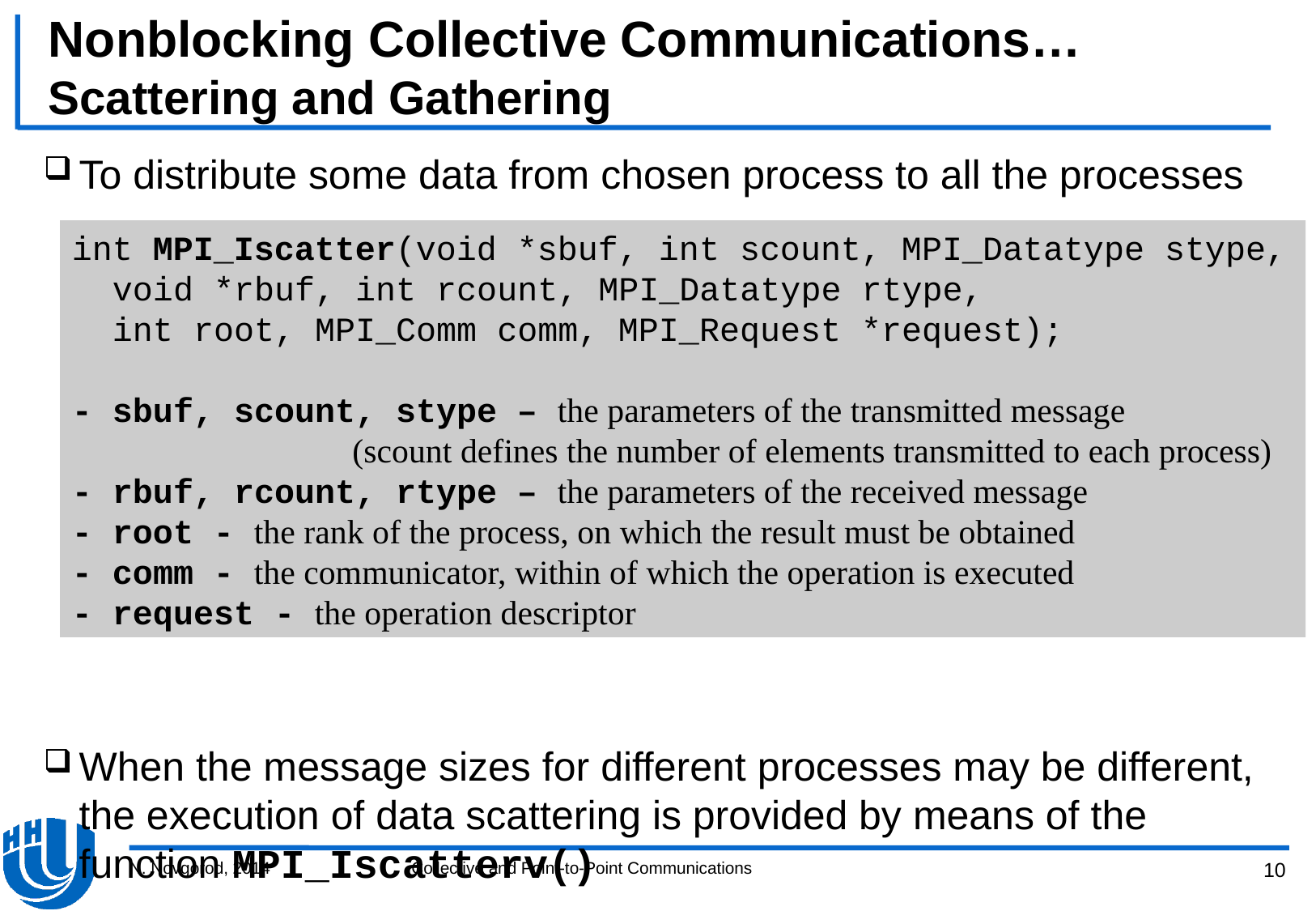

# Nonblocking Collective Communications… Scattering and Gathering
To distribute some data from chosen process to all the processes

When the message sizes for different processes may be different, the execution of data scattering is provided by means of the function MPI_Iscatterv()

int MPI_Iscatter(void *sbuf, int scount, MPI_Datatype stype,
  void *rbuf, int rcount, MPI_Datatype rtype,
  int root, MPI_Comm comm, MPI_Request *request);

- sbuf, scount, stype – the parameters of the transmitted message
                                 (scount defines the number of elements transmitted to each process)
- rbuf, rcount, rtype – the parameters of the received message
- root - the rank of the process, on which the result must be obtained
- comm - the communicator, within of which the operation is executed
- request - the operation descriptor
N. Novgorod, 2014
Collective and Point-to-Point Communications
10